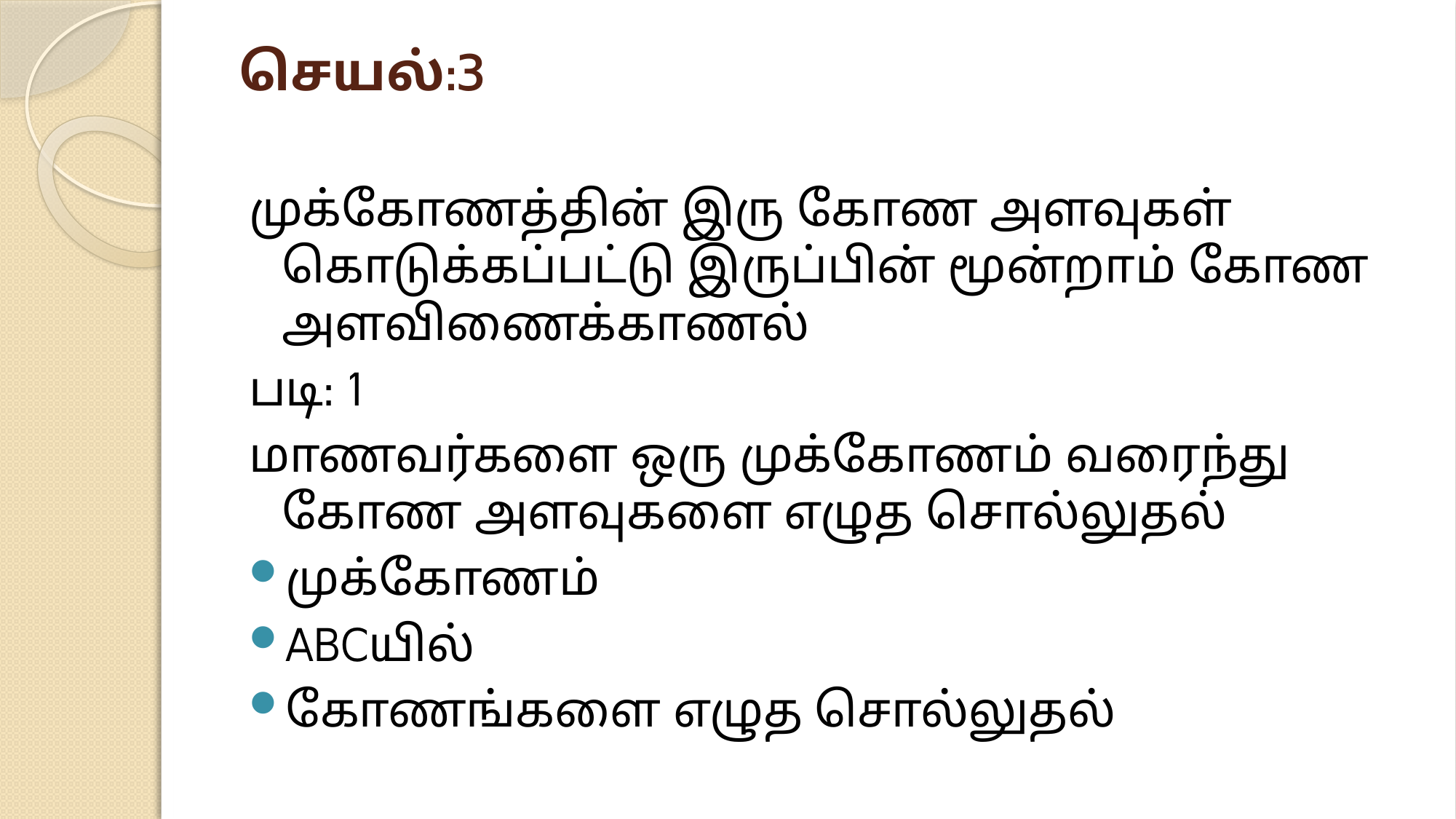

# செயல்:3
முக்கோணத்தின் இரு கோண அளவுகள் கொடுக்கப்பட்டு இருப்பின் மூன்றாம் கோண அளவிணைக்காணல்
படி: 1
மாணவர்களை ஒரு முக்கோணம் வரைந்து கோண அளவுகளை எழுத சொல்லுதல்
முக்கோணம்
ABCயில்
கோணங்களை எழுத சொல்லுதல்